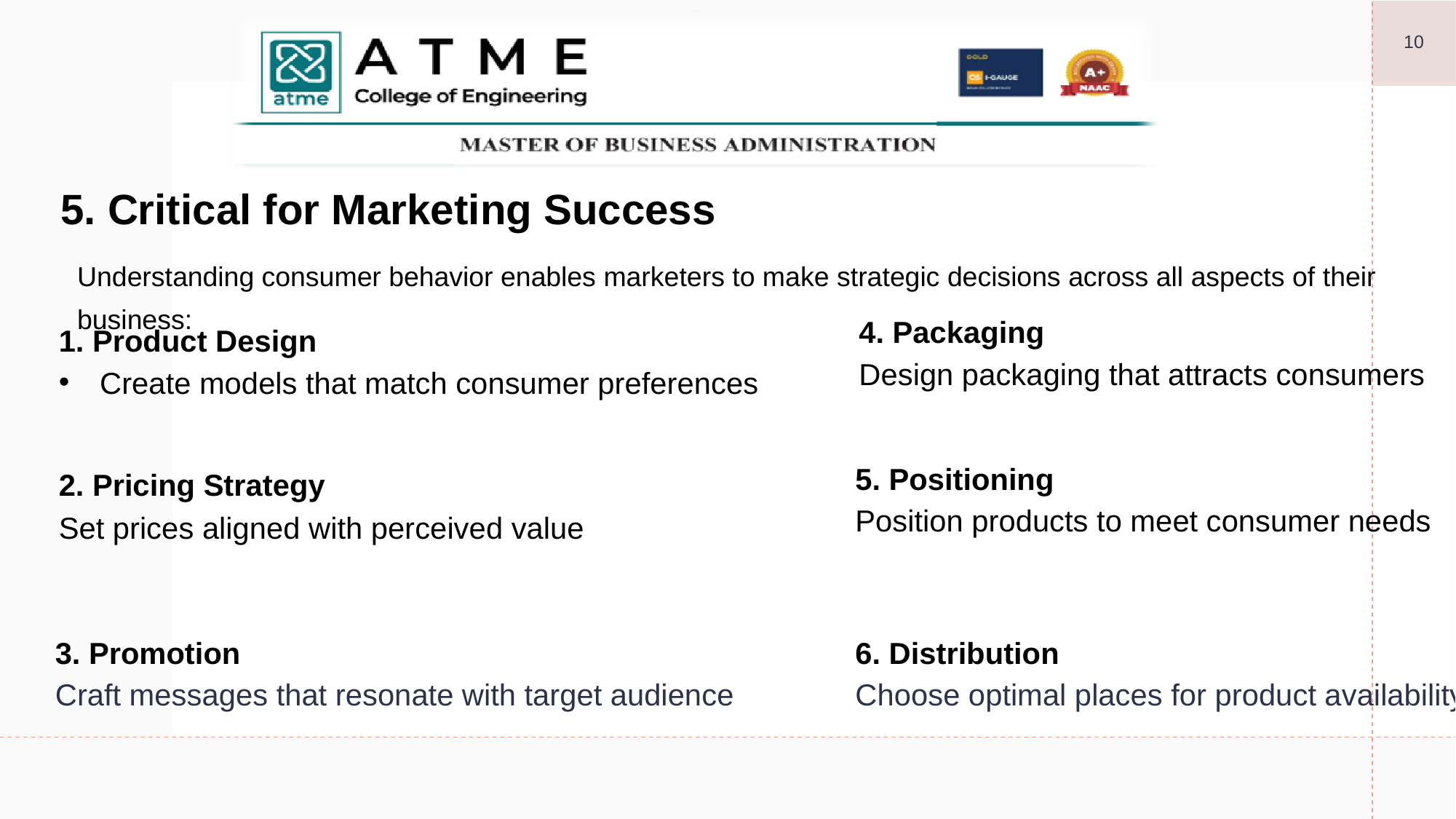

10

# 5. Critical for Marketing Success
Understanding consumer behavior enables marketers to make strategic decisions across all aspects of their business:

4. Packaging
Design packaging that attracts consumers

1. Product Design
Create models that match consumer preferences

5. Positioning
Position products to meet consumer needs

2. Pricing Strategy
Set prices aligned with perceived value

3. Promotion
Craft messages that resonate with target audience

6. Distribution
Choose optimal places for product availability